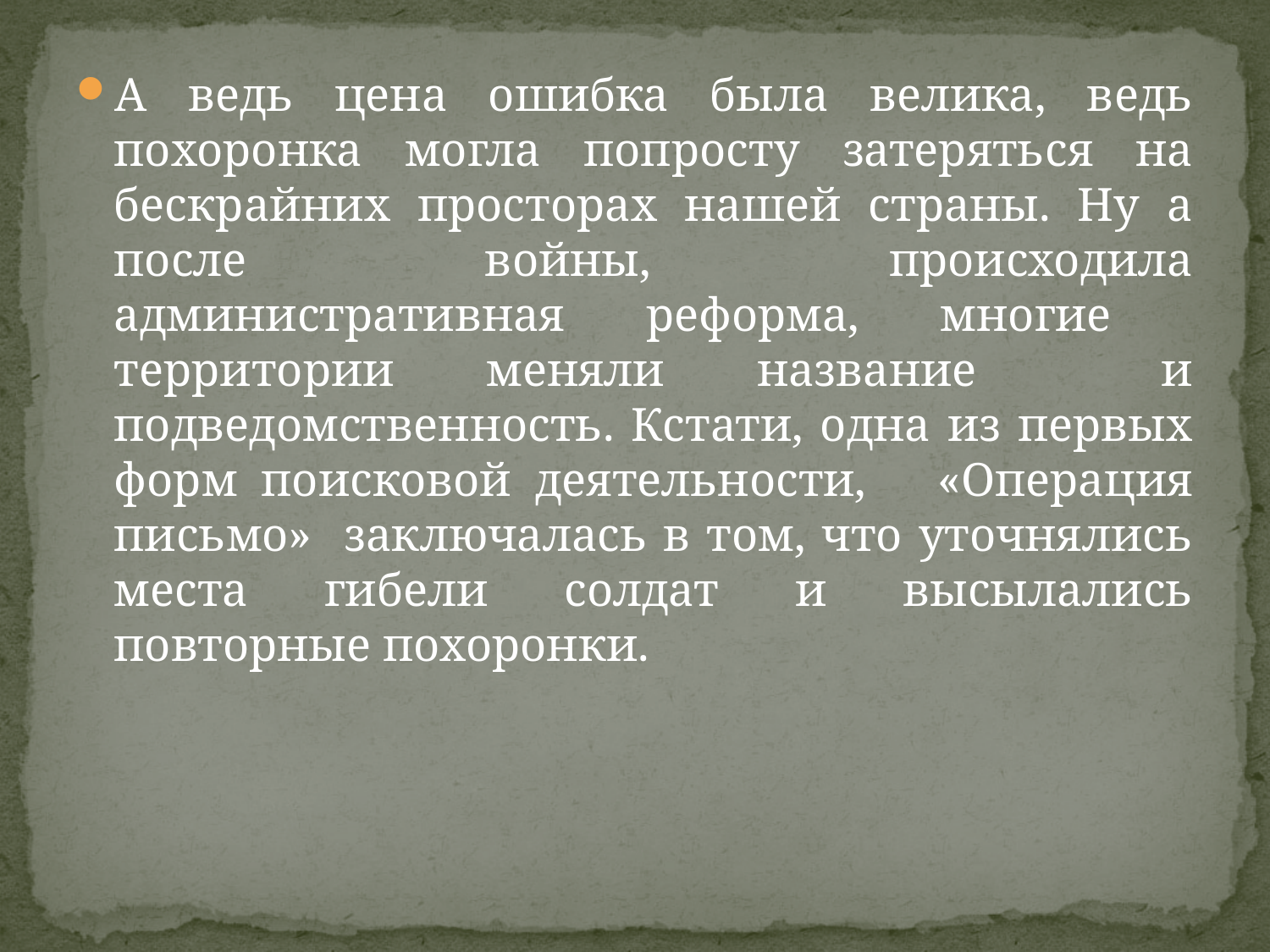

А ведь цена ошибка была велика, ведь похоронка могла попросту затеряться на бескрайних просторах нашей страны. Ну а после войны, происходила административная реформа, многие  территории меняли название  и подведомственность. Кстати, одна из первых форм поисковой деятельности,   «Операция письмо»  заключалась в том, что уточнялись места гибели солдат и высылались повторные похоронки.